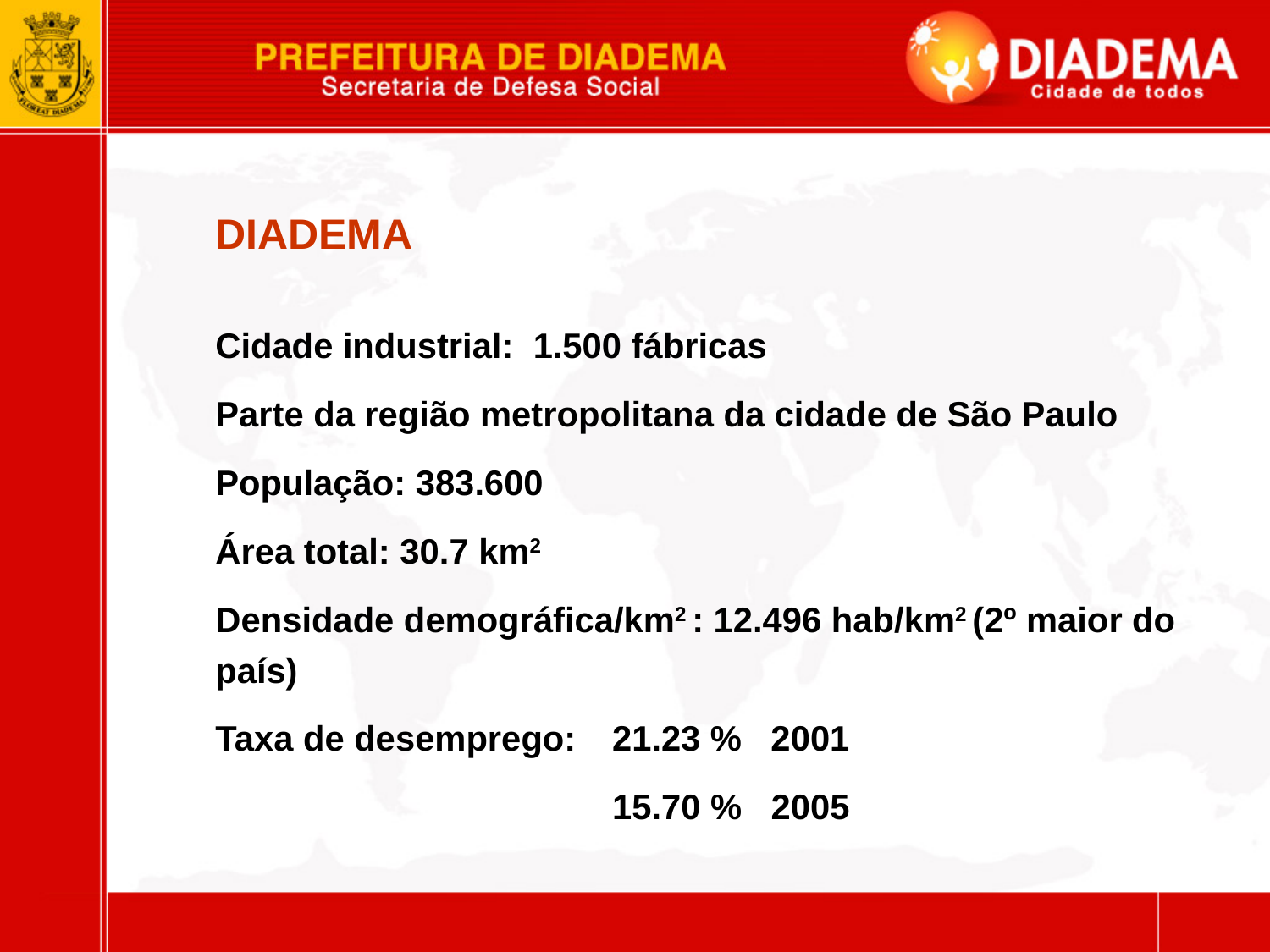

DIADEMA
Cidade industrial:  1.500 fábricas
Parte da região metropolitana da cidade de São Paulo
População: 383.600
Área total: 30.7 km2
Densidade demográfica/km2 : 12.496 hab/km2 (2º maior do país)
Taxa de desemprego:	21.23 %   2001
	15.70 %   2005